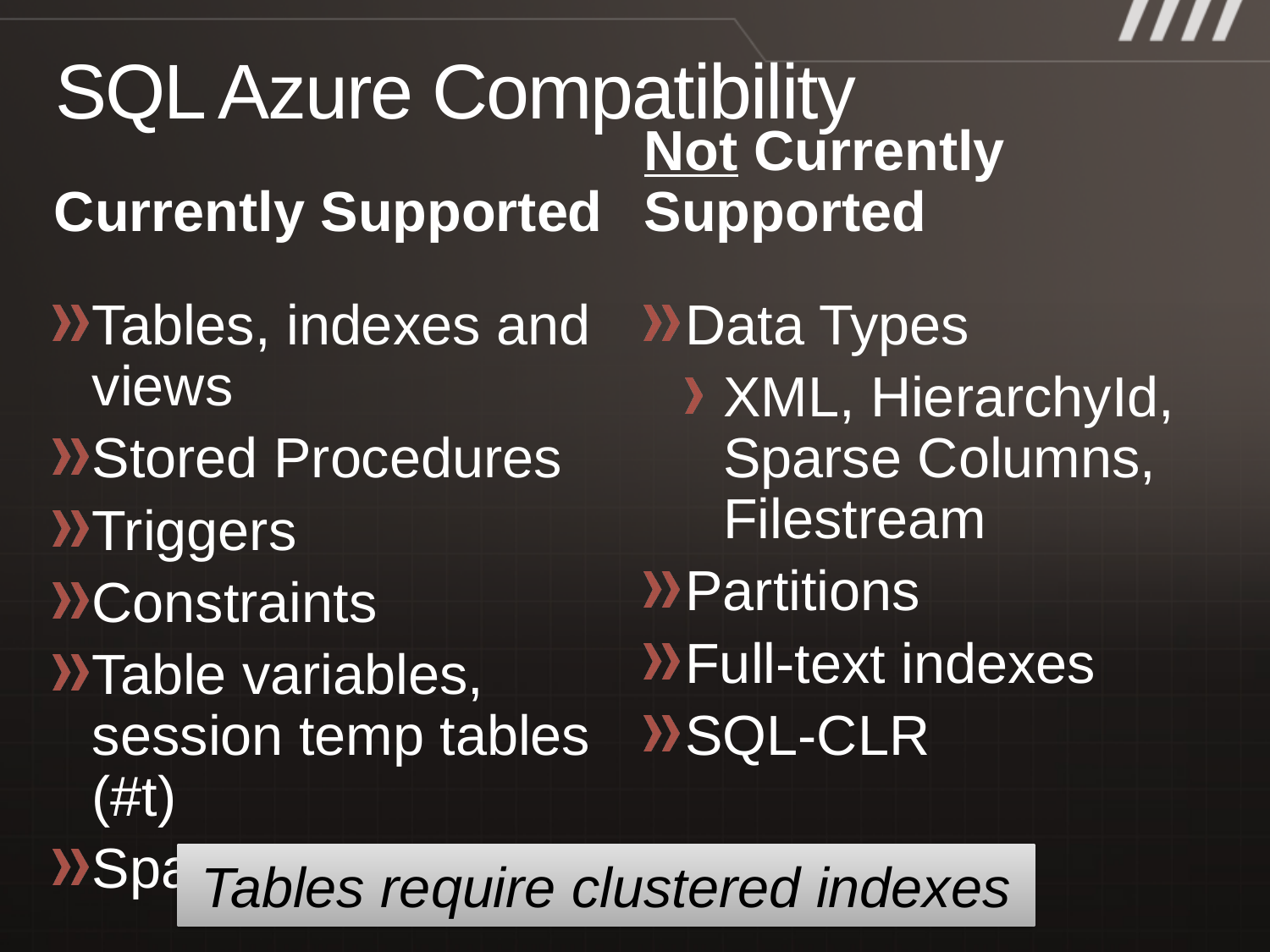

# SQL Azure Compatibility

Currently Supported

Not Currently Supported
Tables, indexes and views
Stored Procedures
Triggers
Constraints
Table variables,
session temp tables (#t)
Spatial types
Data Types
XML, HierarchyId, Sparse Columns, Filestream
Partitions
Full-text indexes
SQL-CLR

Tables require clustered indexes